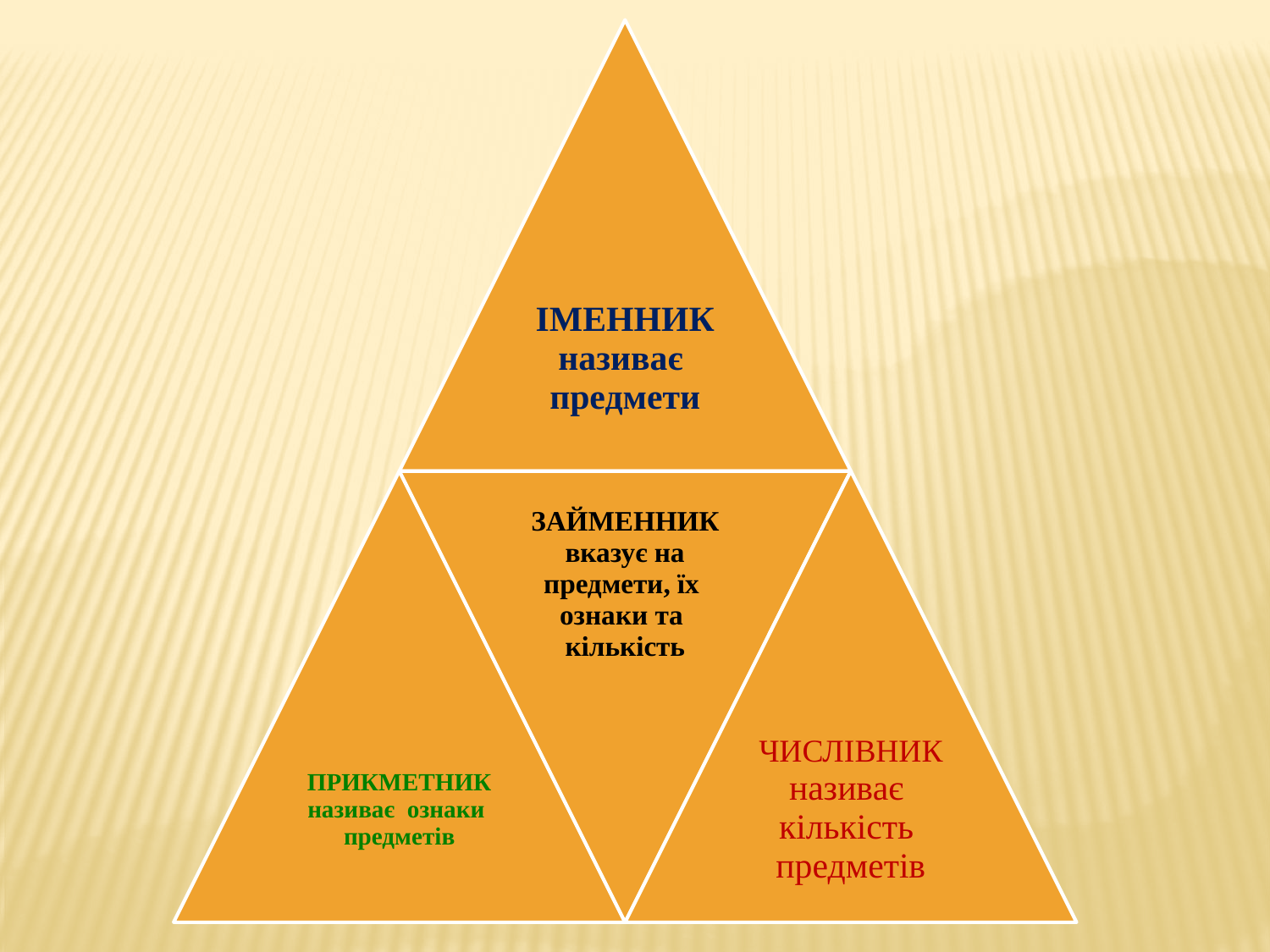

ІМЕННИК
називає  предмети
ПРИКМЕТНИК називає  ознаки  предметів
ЗАЙМЕННИК
вказує на предмети, їх  ознаки та  кількість
ЧИСЛІВНИК
називає  кількість  предметів